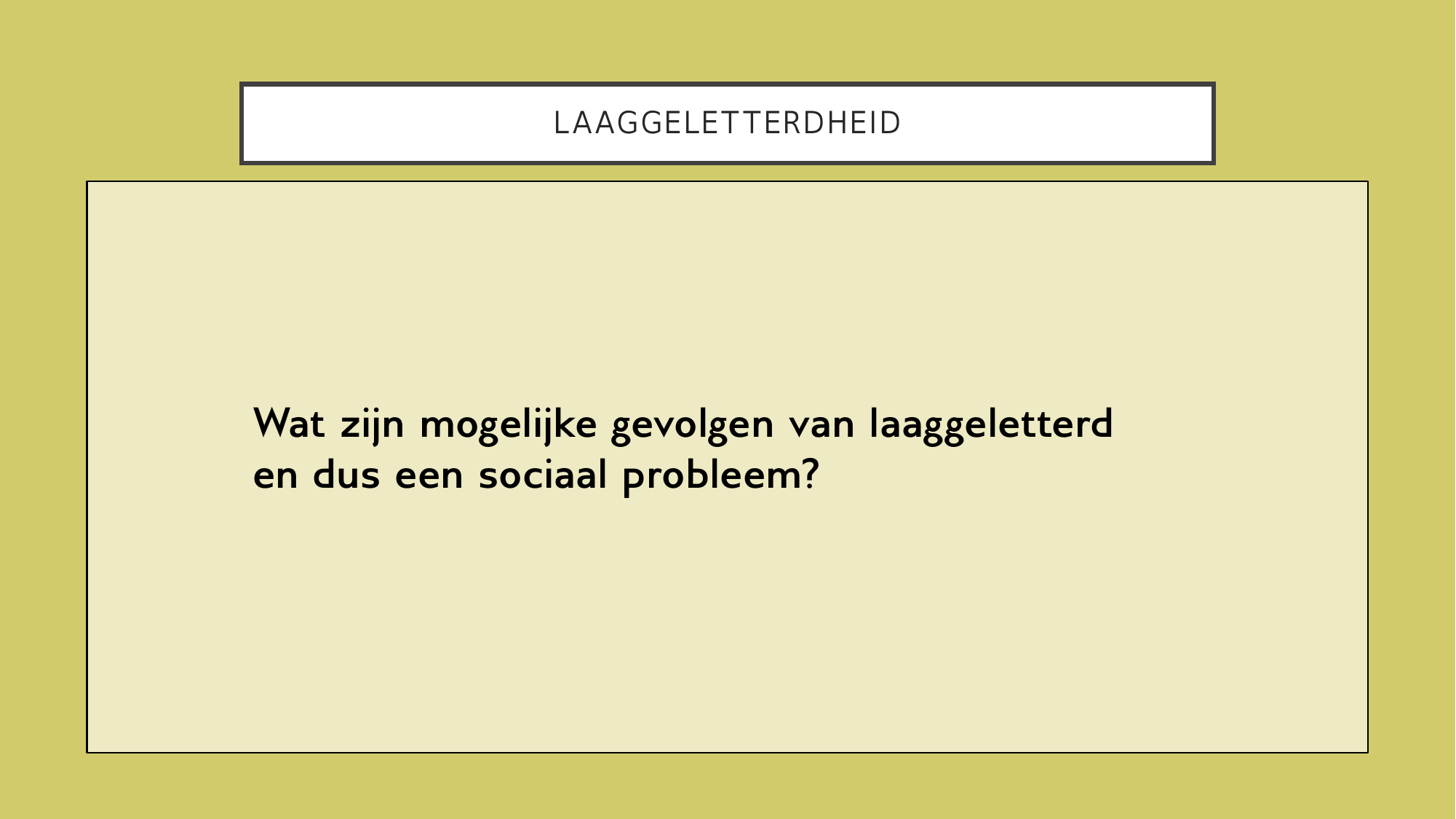

# LAAGGELETTERDHEID

Wat zijn mogelijke gevolgen van laaggeletterd
en dus een sociaal probleem?